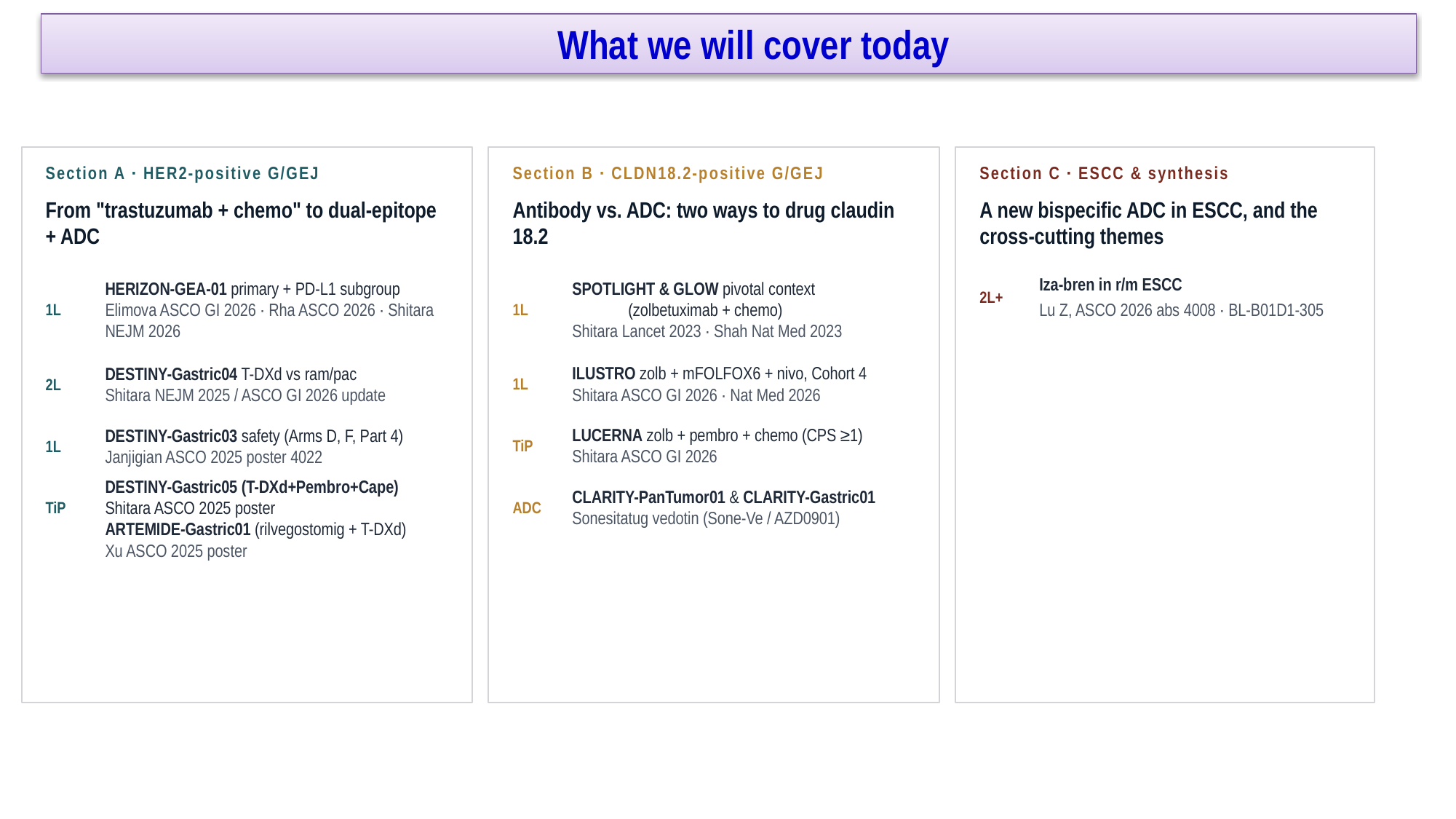

What we will cover today

Section A · HER2-positive G/GEJ
Section B · CLDN18.2-positive G/GEJ
Section C · ESCC & synthesis
From "trastuzumab + chemo" to dual-epitope + ADC
Antibody vs. ADC: two ways to drug claudin 18.2
A new bispecific ADC in ESCC, and the cross-cutting themes
1L
HERIZON-GEA-01 primary + PD-L1 subgroup
Elimova ASCO GI 2026 · Rha ASCO 2026 · Shitara NEJM 2026
2L+
1L
SPOTLIGHT & GLOW pivotal context                                        (zolbetuximab + chemo)
Shitara Lancet 2023 · Shah Nat Med 2023
Iza-bren in r/m ESCC
Lu Z, ASCO 2026 abs 4008 · BL-B01D1-305
1L
ILUSTRO zolb + mFOLFOX6 + nivo, Cohort 4
Shitara ASCO GI 2026 · Nat Med 2026
2L
DESTINY-Gastric04 T-DXd vs ram/pac
Shitara NEJM 2025 / ASCO GI 2026 update
TiP
LUCERNA zolb + pembro + chemo (CPS ≥1)
Shitara ASCO GI 2026
1L
DESTINY-Gastric03 safety (Arms D, F, Part 4)
Janjigian ASCO 2025 poster 4022
ADC
CLARITY-PanTumor01 & CLARITY-Gastric01
Sonesitatug vedotin (Sone-Ve / AZD0901)
TiP

DESTINY-Gastric05 (T-DXd+Pembro+Cape)
Shitara ASCO 2025 poster
ARTEMIDE-Gastric01 (rilvegostomig + T-DXd)
Xu ASCO 2025 poster